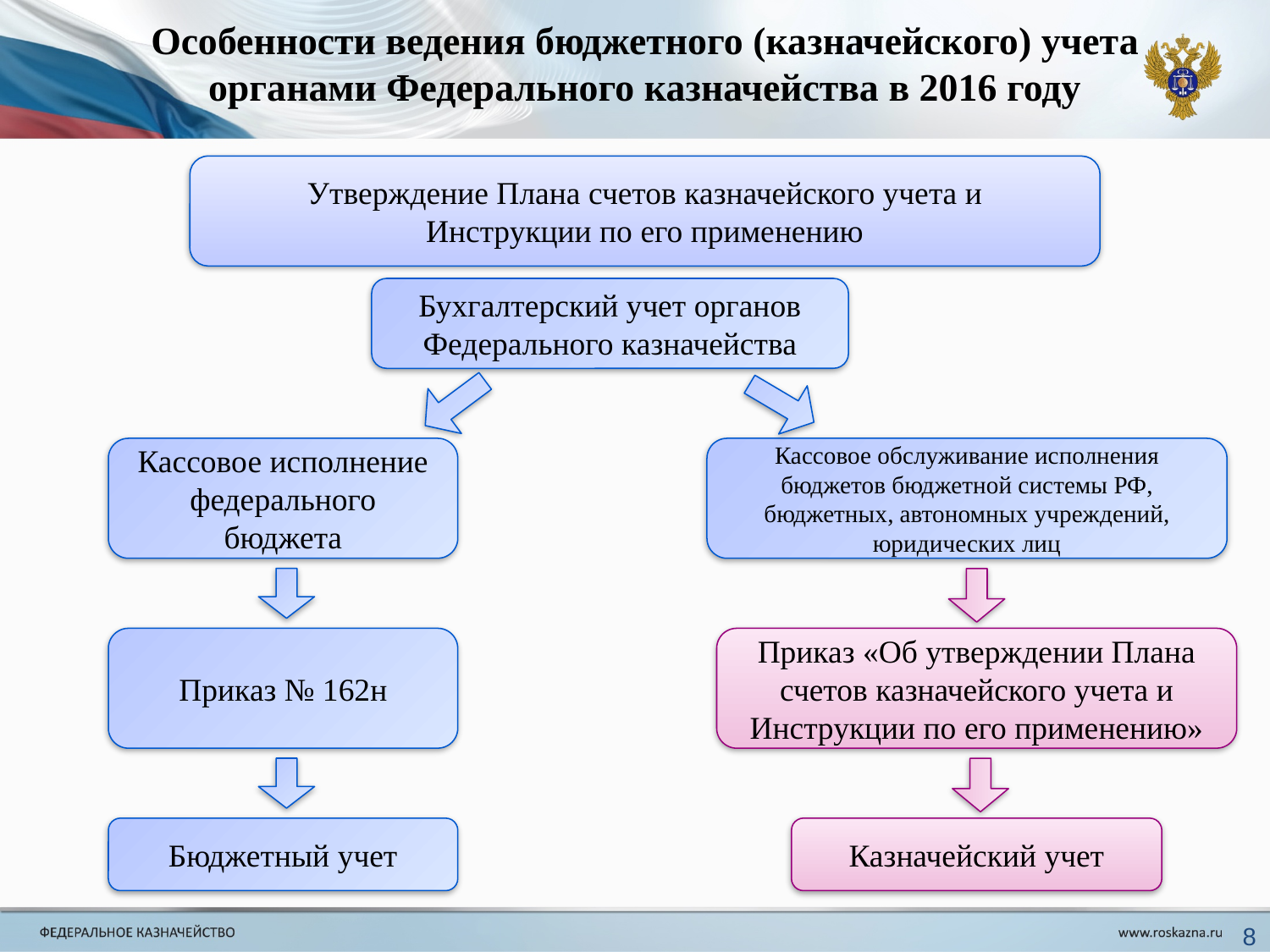

Особенности ведения бюджетного (казначейского) учета органами Федерального казначейства в 2016 году
Утверждение Плана счетов казначейского учета и
Инструкции по его применению
Бухгалтерский учет органов Федерального казначейства

Кассовое исполнение федерального бюджета
Кассовое обслуживание исполнения бюджетов бюджетной системы РФ, бюджетных, автономных учреждений, юридических лиц

Приказ № 162н
Приказ «Об утверждении Плана счетов казначейского учета и Инструкции по его применению»

Бюджетный учет
Казначейский учет
8